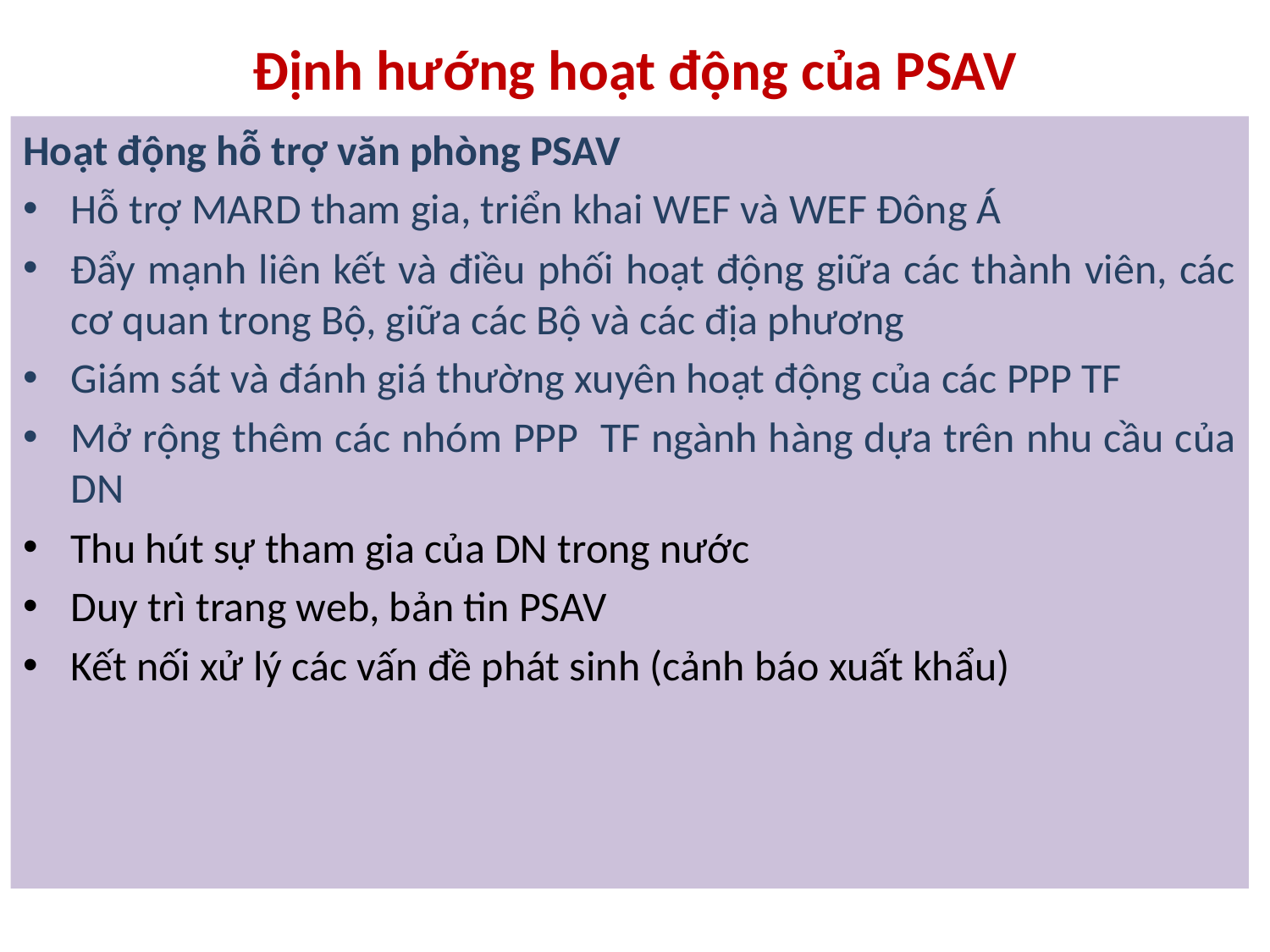

# Định hướng hoạt động của PSAV
Hoạt động hỗ trợ văn phòng PSAV
Hỗ trợ MARD tham gia, triển khai WEF và WEF Đông Á
Đẩy mạnh liên kết và điều phối hoạt động giữa các thành viên, các cơ quan trong Bộ, giữa các Bộ và các địa phương
Giám sát và đánh giá thường xuyên hoạt động của các PPP TF
Mở rộng thêm các nhóm PPP  TF ngành hàng dựa trên nhu cầu của DN
Thu hút sự tham gia của DN trong nước
Duy trì trang web, bản tin PSAV
Kết nối xử lý các vấn đề phát sinh (cảnh báo xuất khẩu)